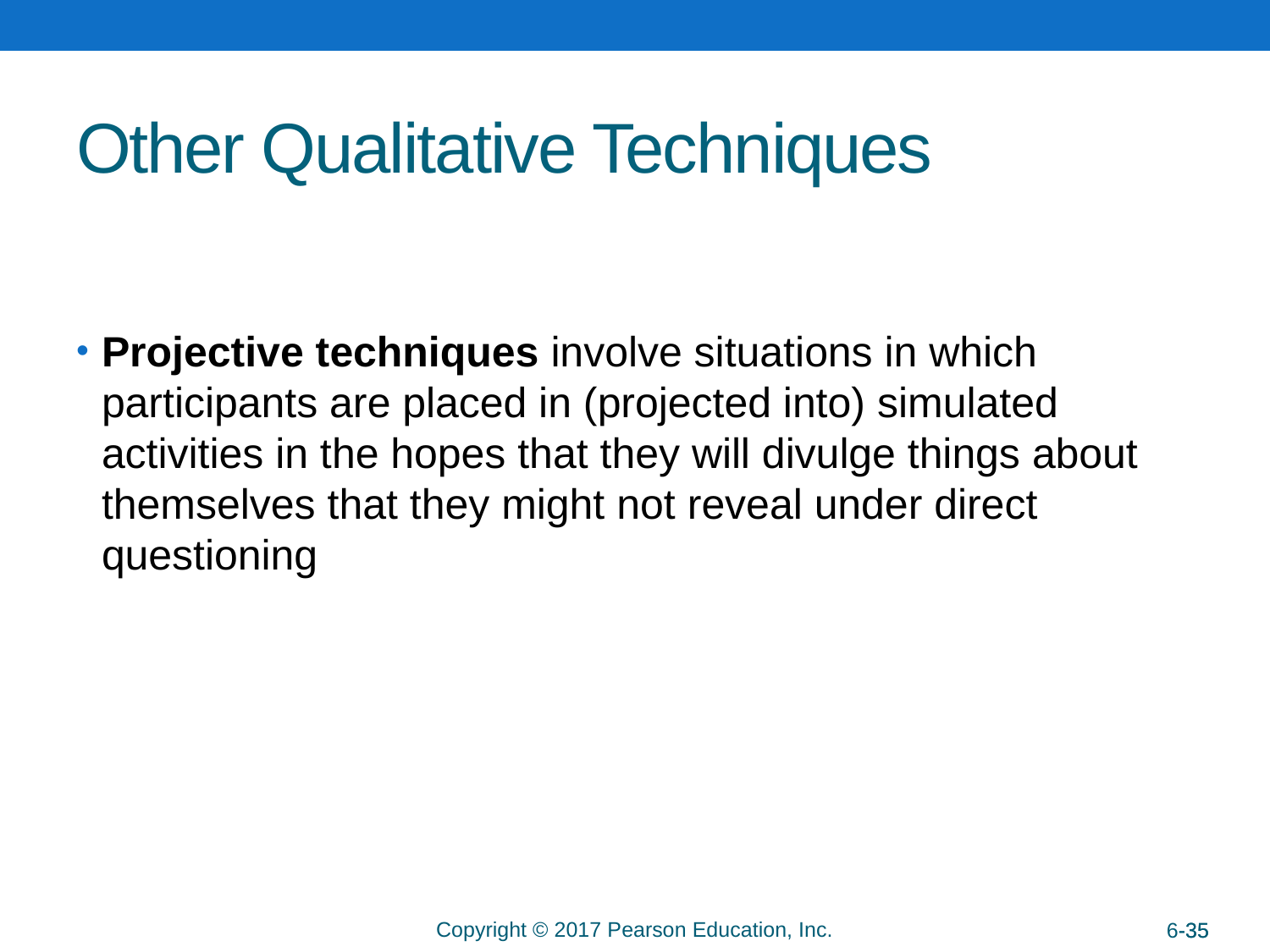

# Other Qualitative Techniques
Projective techniques involve situations in which participants are placed in (projected into) simulated activities in the hopes that they will divulge things about themselves that they might not reveal under direct questioning